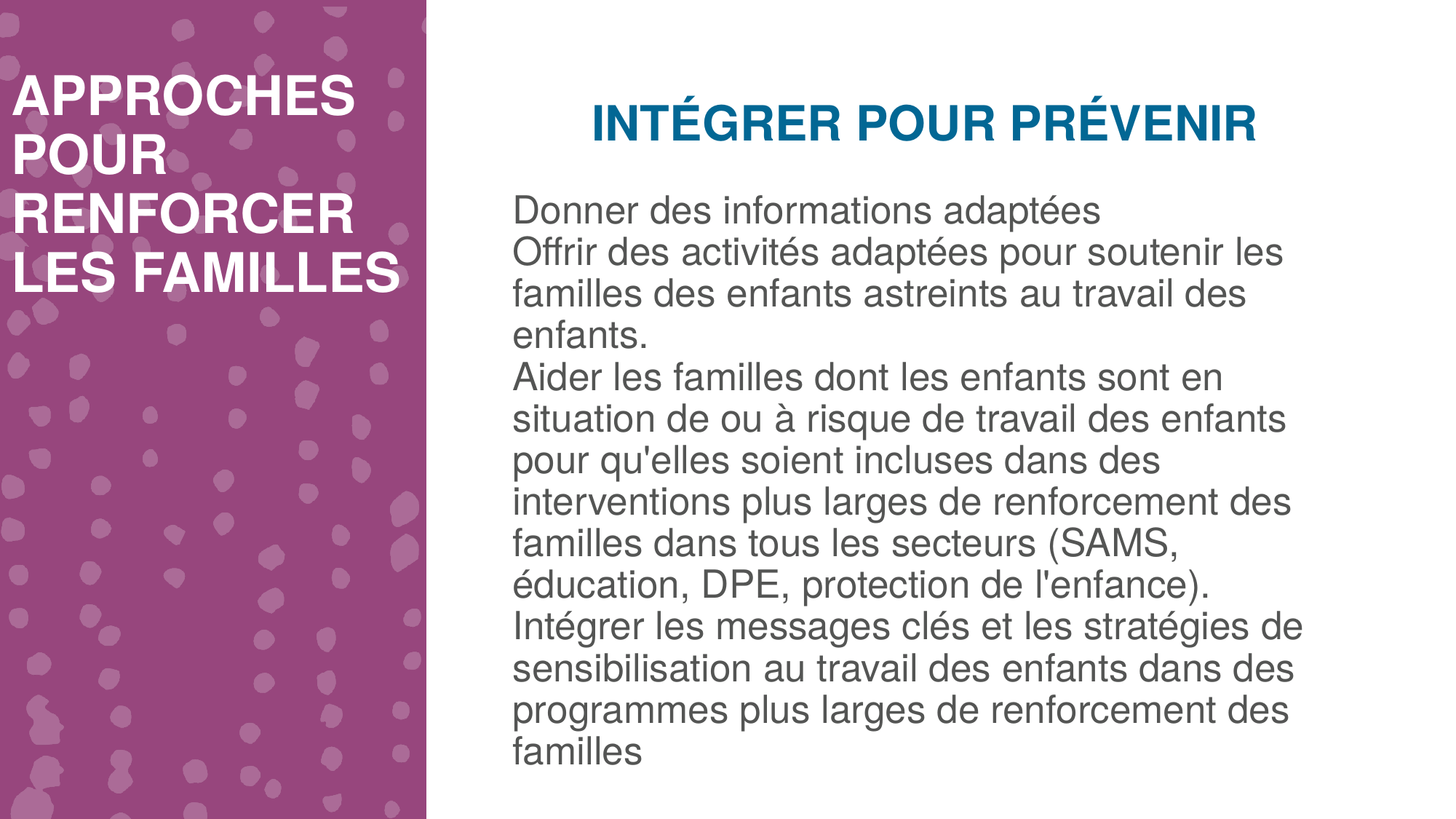

APPROCHES POUR RENFORCER LES FAMILLES
INTÉGRER POUR PRÉVENIR
Donner des informations adaptées
Offrir des activités adaptées pour soutenir les familles des enfants astreints au travail des enfants.
Aider les familles dont les enfants sont en situation de ou à risque de travail des enfants pour qu'elles soient incluses dans des interventions plus larges de renforcement des familles dans tous les secteurs (SAMS, éducation, DPE, protection de l'enfance).
Intégrer les messages clés et les stratégies de sensibilisation au travail des enfants dans des programmes plus larges de renforcement des familles